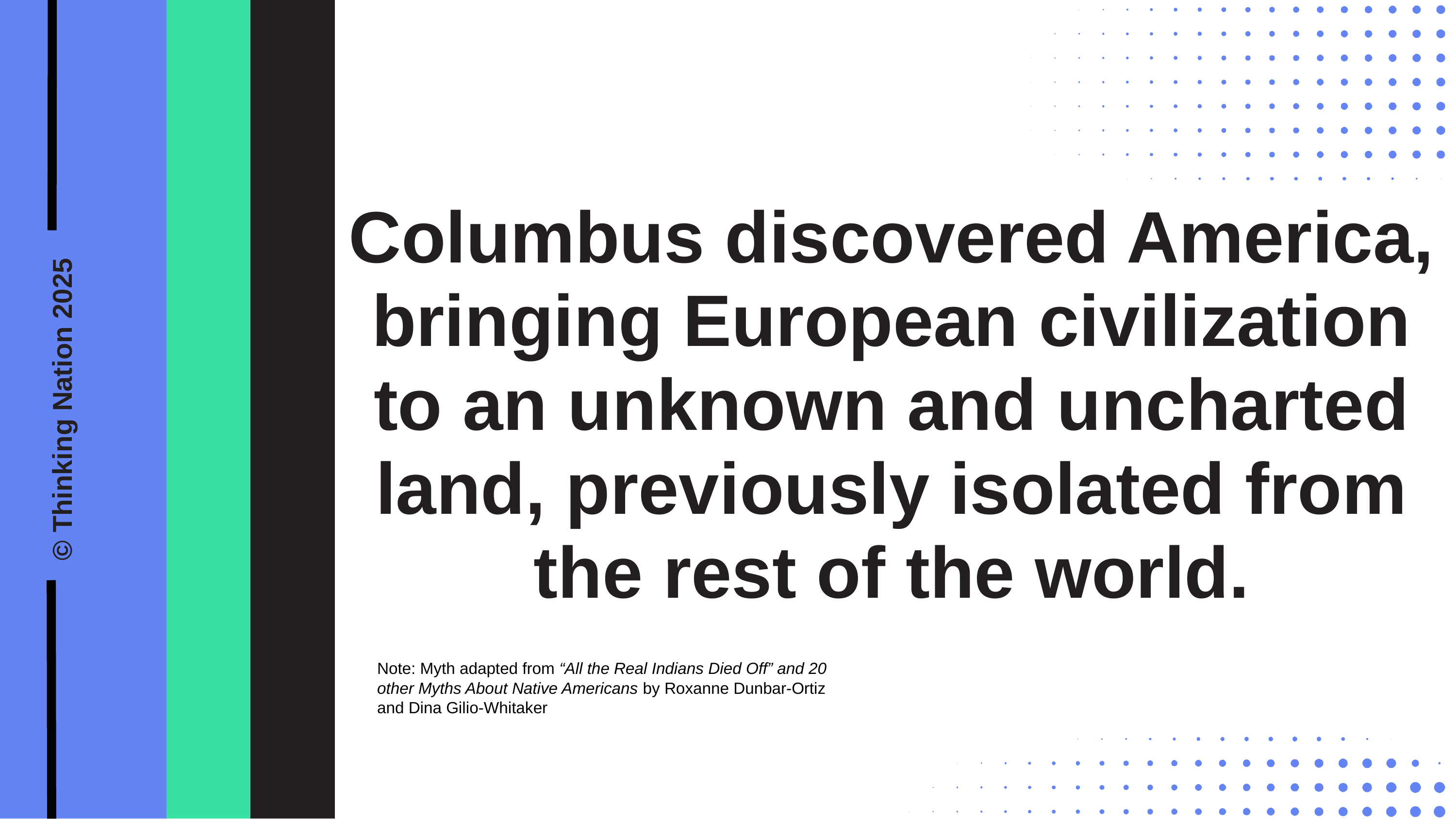

Columbus discovered America, bringing European civilization to an unknown and uncharted land, previously isolated from the rest of the world.
© Thinking Nation 2025
Note: Myth adapted from “All the Real Indians Died Off” and 20 other Myths About Native Americans by Roxanne Dunbar-Ortiz and Dina Gilio-Whitaker